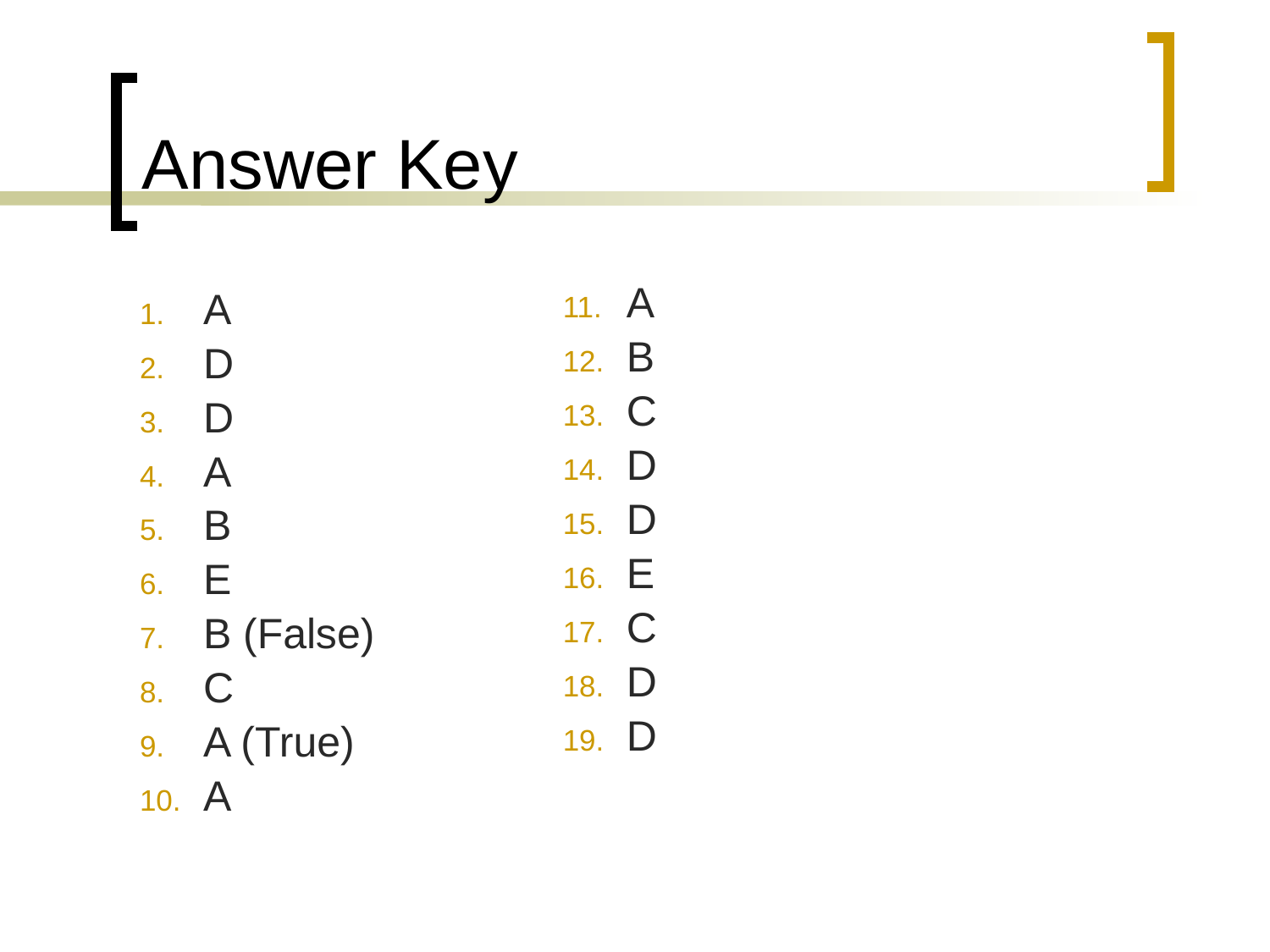

# Answer Key

A
D
D
A
B
E
B (False)
C
A (True)
A

A
B
C
D
D
E
C
D
D